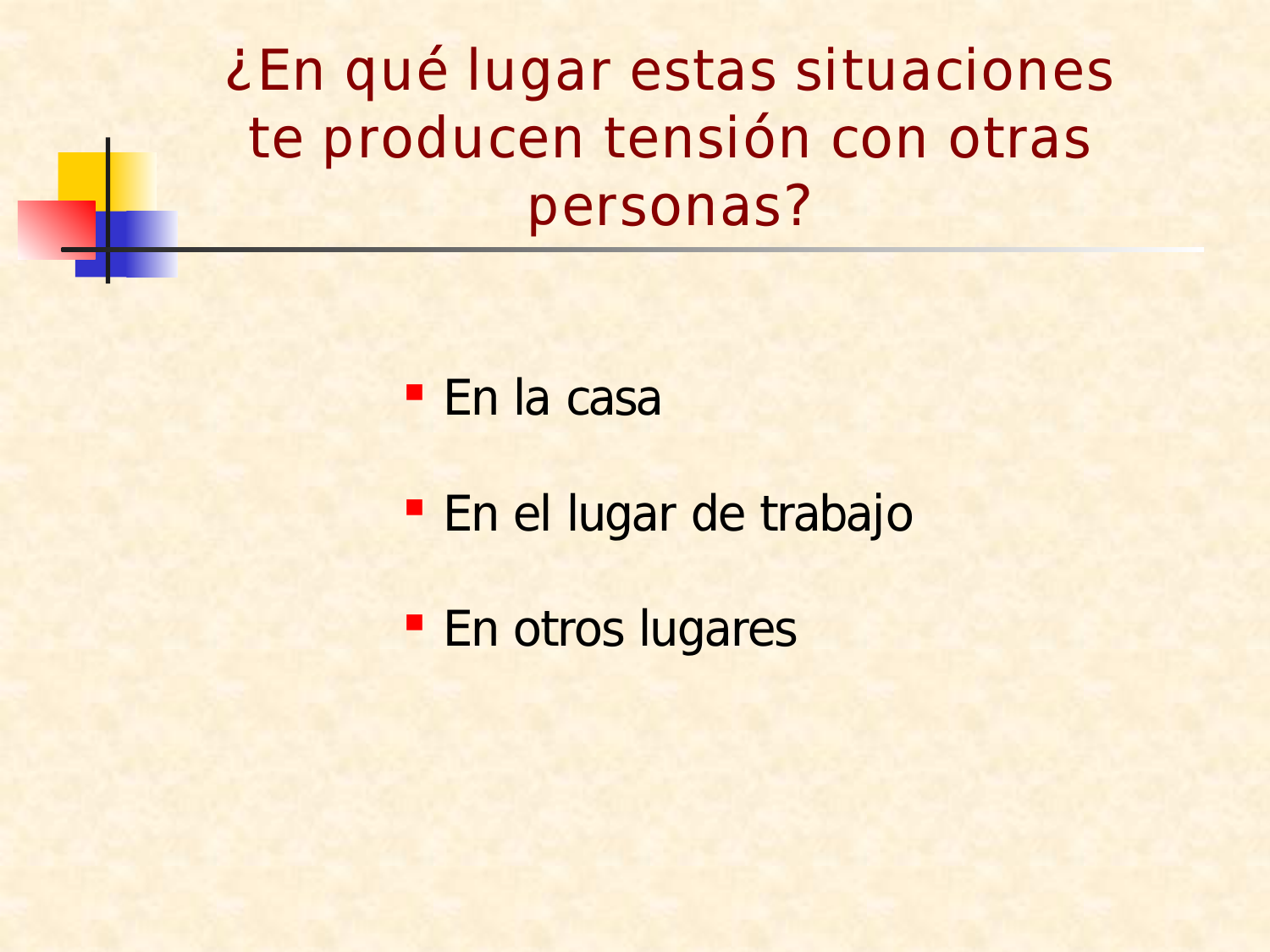

# ¿En qué lugar estas situaciones te producen tensión con otras personas?
En la casa

En el lugar de trabajo

En otros lugares